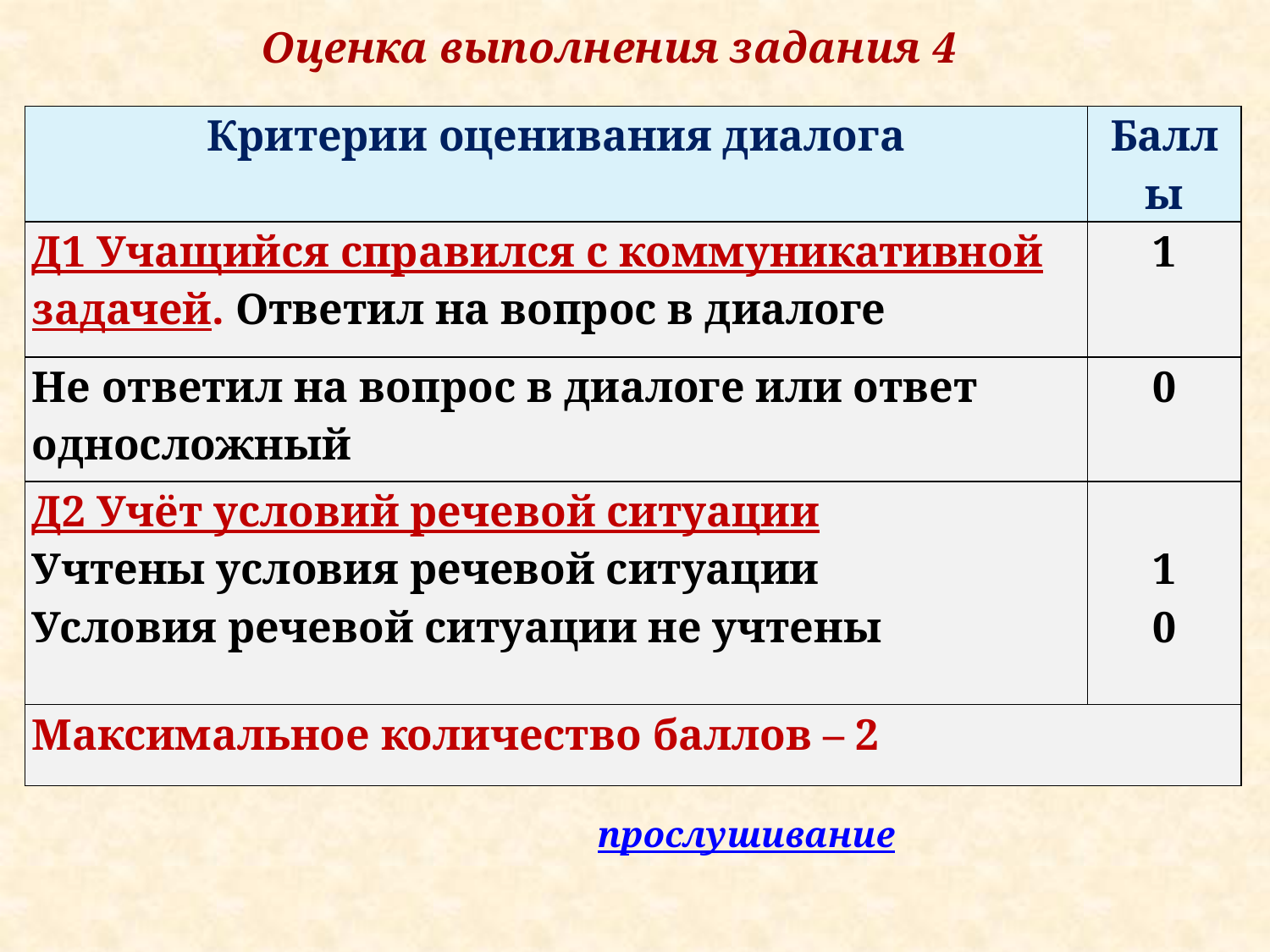

# Оценка выполнения задания 4
| Критерии оценивания диалога | Баллы |
| --- | --- |
| Д1 Учащийся справился с коммуникативной задачей. Ответил на вопрос в диалоге | 1 |
| Не ответил на вопрос в диалоге или ответ односложный | 0 |
| Д2 Учёт условий речевой ситуации Учтены условия речевой ситуации Условия речевой ситуации не учтены | 1 0 |
| Максимальное количество баллов – 2 |  |
прослушивание